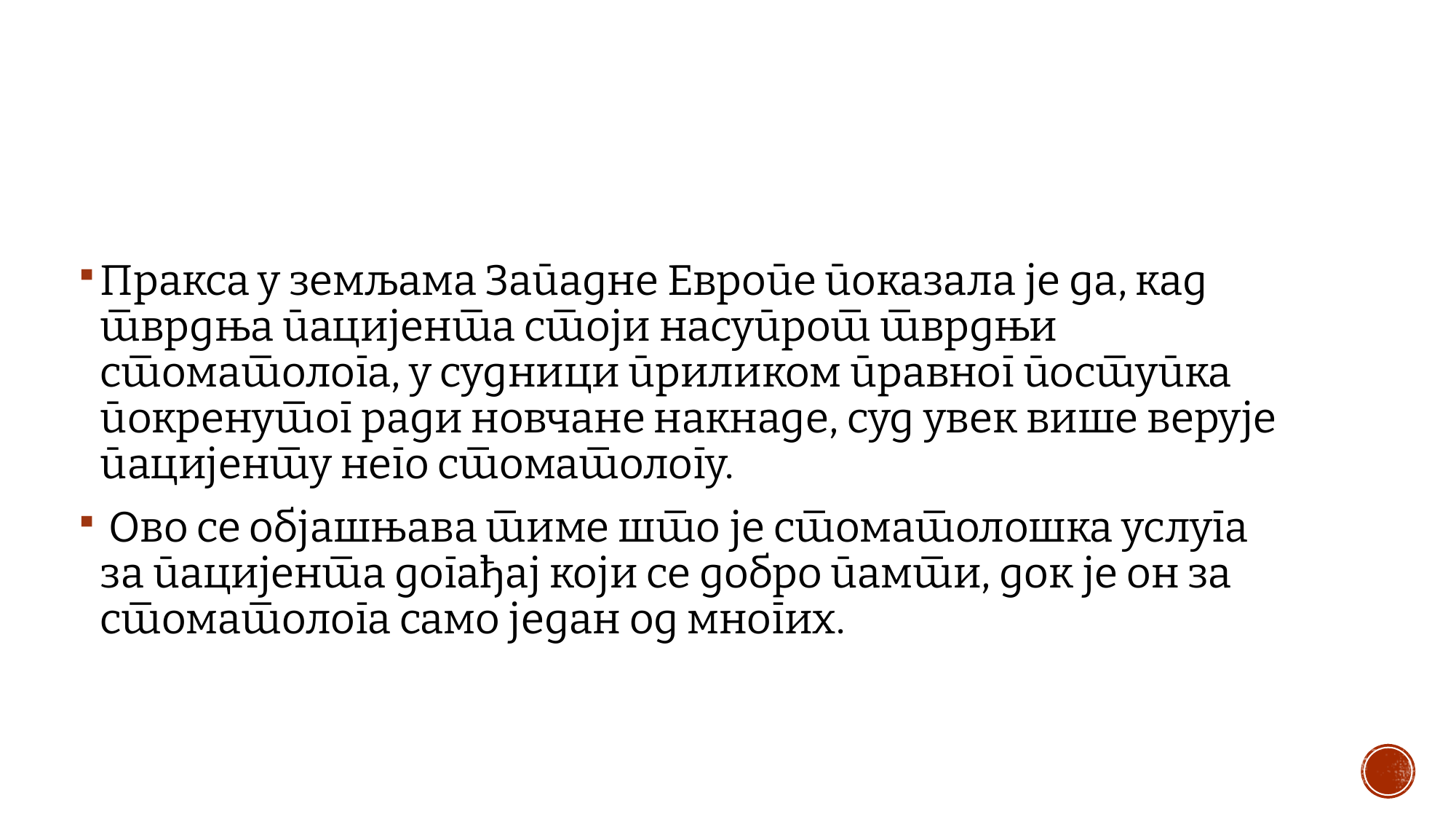

Пракса у земљама Западне Европе показала је да, кад тврдња пацијента стоји насупрот тврдњи стоматолога, у судници приликом правног поступка покренутог ради новчане накнаде, суд увек више верује пацијенту него стоматологу.
 Ово се објашњава тиме што је стоматолошка услуга за пацијента догађај који се добро памти, док је он за стоматолога само један од многих.